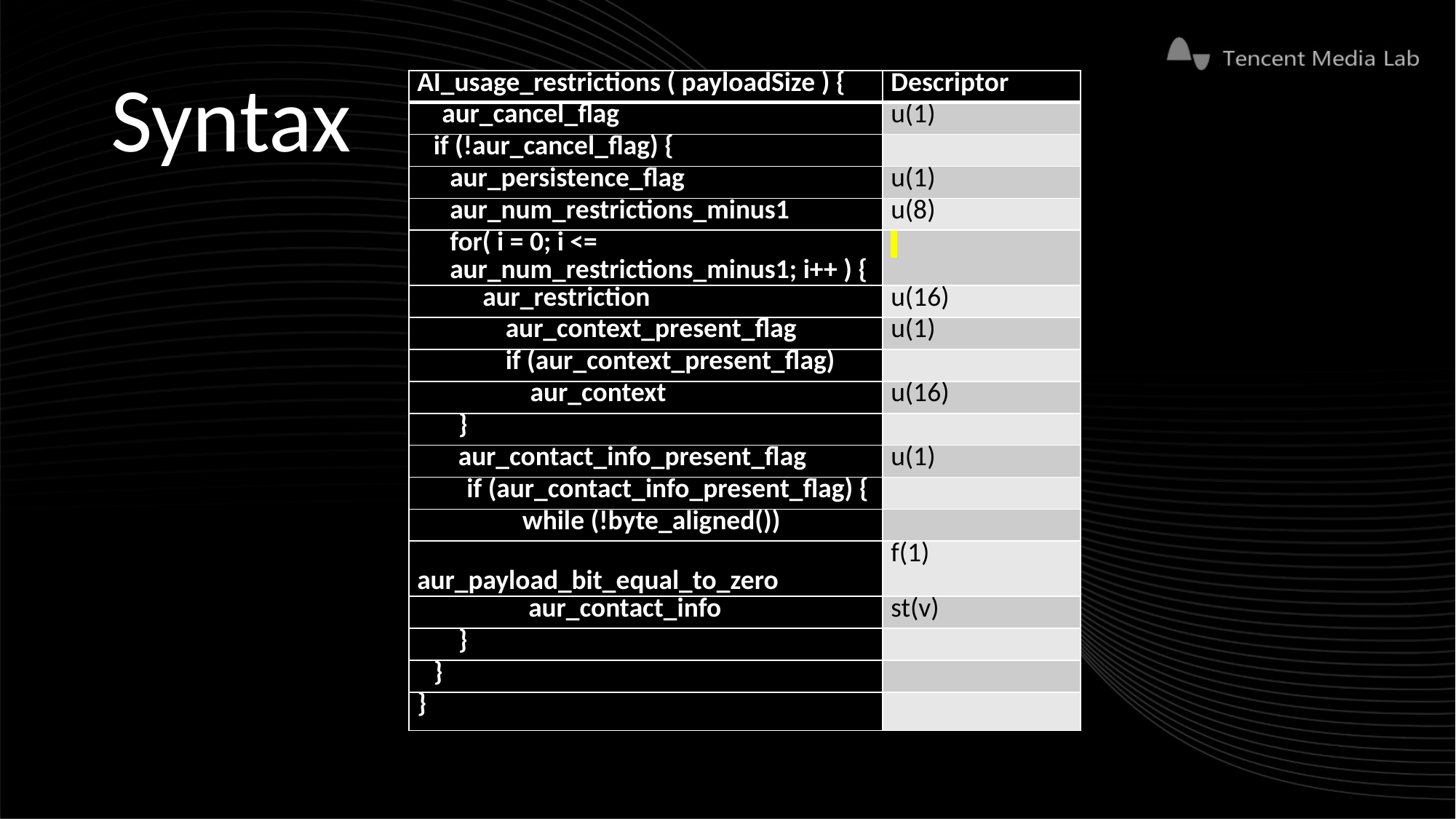

# Syntax
| AI\_usage\_restrictions ( payloadSize ) { | Descriptor |
| --- | --- |
| aur\_cancel\_flag | u(1) |
| if (!aur\_cancel\_flag) { |  |
| aur\_persistence\_flag | u(1) |
| aur\_num\_restrictions\_minus1 | u(8) |
| for( i = 0; i <= aur\_num\_restrictions\_minus1; i++ ) { |  |
| aur\_restriction | u(16) |
| aur\_context\_present\_flag | u(1) |
| if (aur\_context\_present\_flag) |  |
| aur\_context | u(16) |
| } |  |
| aur\_contact\_info\_present\_flag | u(1) |
| if (aur\_contact\_info\_present\_flag) { |  |
| while (!byte\_aligned()) |  |
| aur\_payload\_bit\_equal\_to\_zero | f(1) |
| aur\_contact\_info | st(v) |
| } |  |
| } |  |
| } |  |